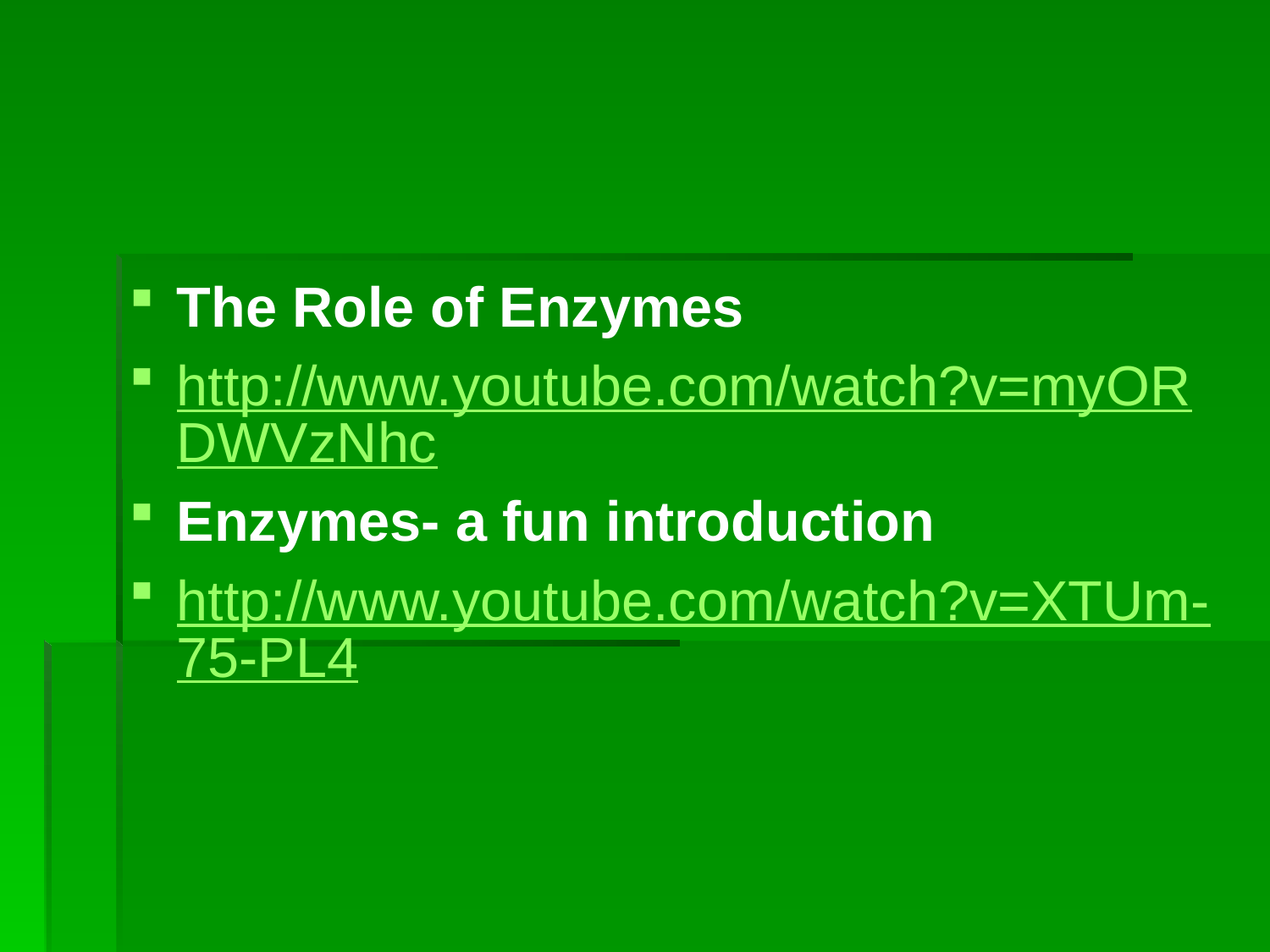

#
The Role of Enzymes
http://www.youtube.com/watch?v=myORDWVzNhc
Enzymes- a fun introduction
http://www.youtube.com/watch?v=XTUm-75-PL4